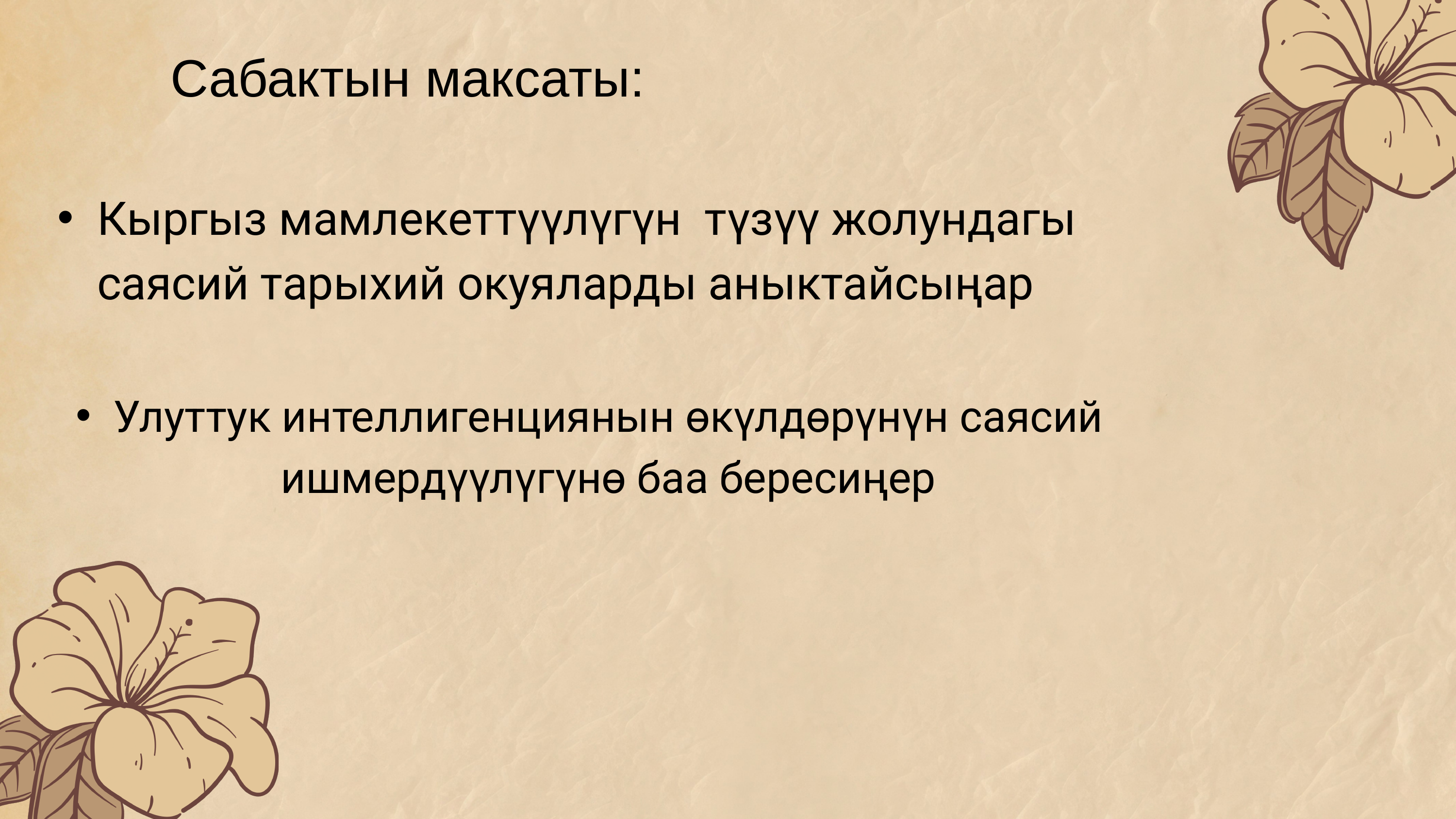

Сабактын максаты:
Кыргыз мамлекеттүүлүгүн  түзүү жолундагы саясий тарыхий окуяларды аныктайсыңар

Улуттук интеллигенциянын өкүлдөрүнүн саясий ишмердүүлүгүнө баа бересиңер